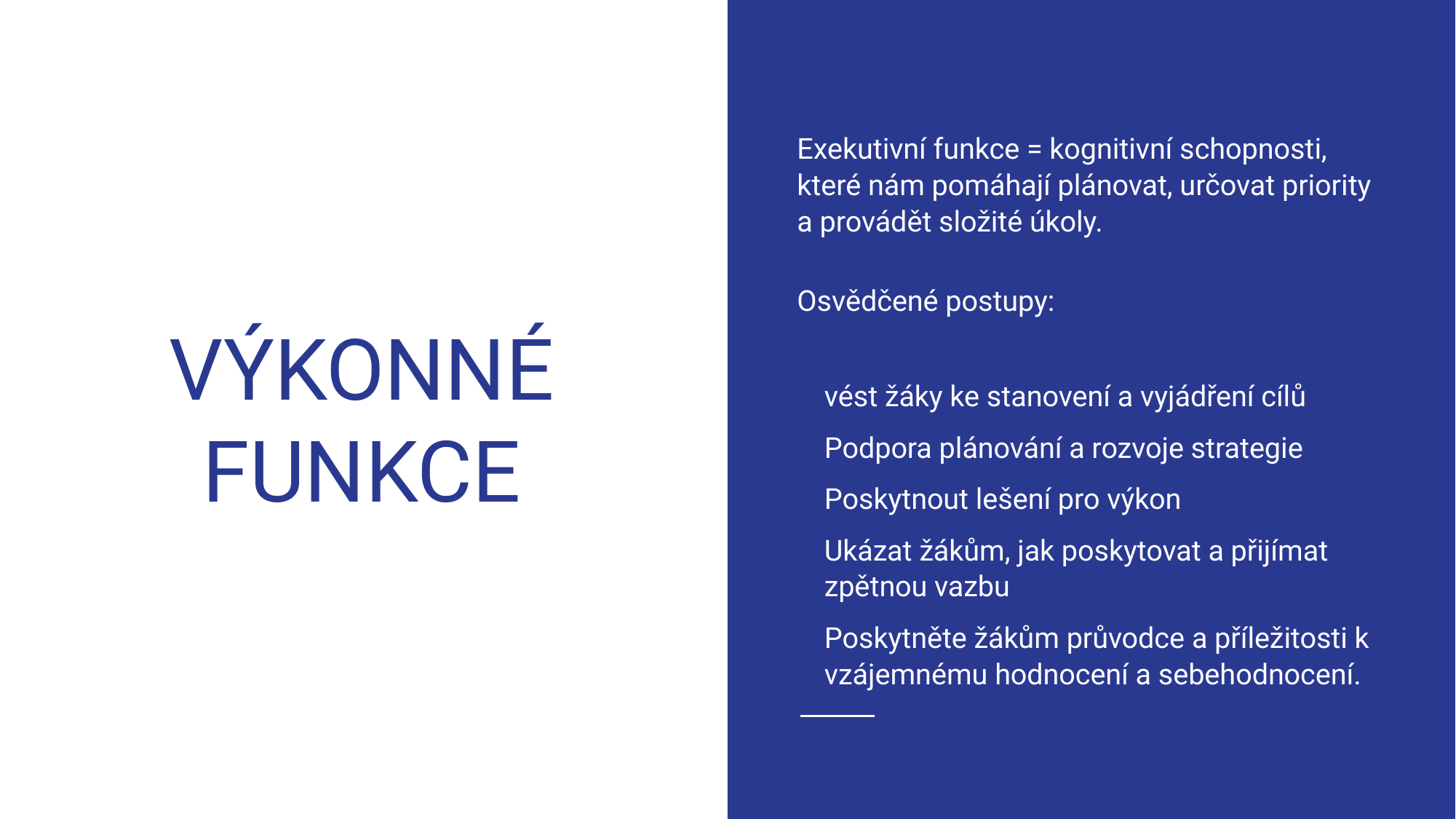

Exekutivní funkce = kognitivní schopnosti, které nám pomáhají plánovat, určovat priority a provádět složité úkoly.

Osvědčené postupy:

vést žáky ke stanovení a vyjádření cílů
Podpora plánování a rozvoje strategie
Poskytnout lešení pro výkon
Ukázat žákům, jak poskytovat a přijímat zpětnou vazbu
Poskytněte žákům průvodce a příležitosti k vzájemnému hodnocení a sebehodnocení.
# VÝKONNÉ FUNKCE